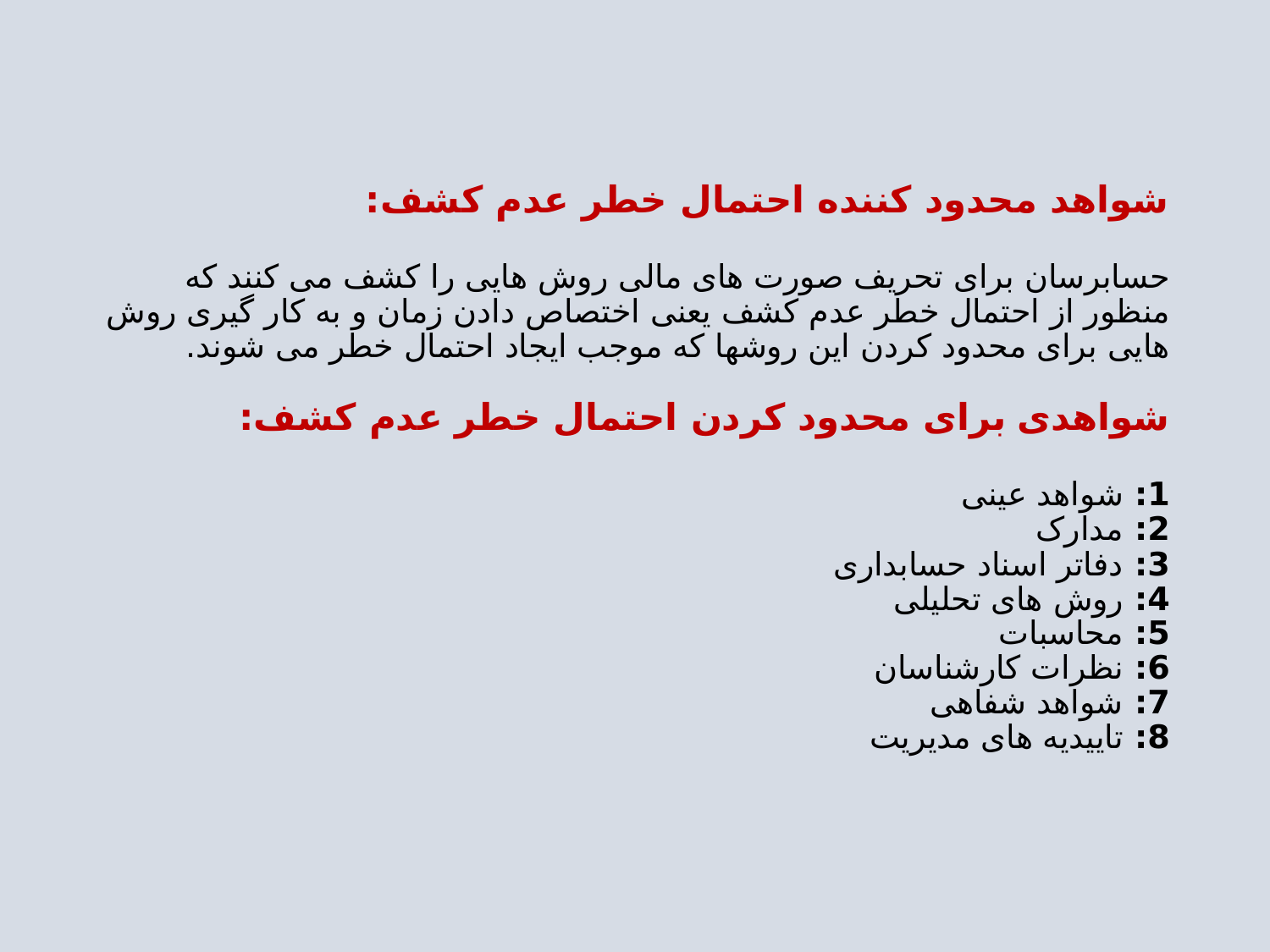

# شواهد محدود کننده احتمال خطر عدم کشف: حسابرسان برای تحریف صورت های مالی روش هایی را کشف می کنند که منظور از احتمال خطر عدم کشف یعنی اختصاص دادن زمان و به کار گیری روش هایی برای محدود کردن این روشها که موجب ایجاد احتمال خطر می شوند. شواهدی برای محدود کردن احتمال خطر عدم کشف: 1: شواهد عینی 2: مدارک 3: دفاتر اسناد حسابداری 4: روش های تحلیلی 5: محاسبات 6: نظرات کارشناسان 7: شواهد شفاهی 8: تاییدیه های مدیریت